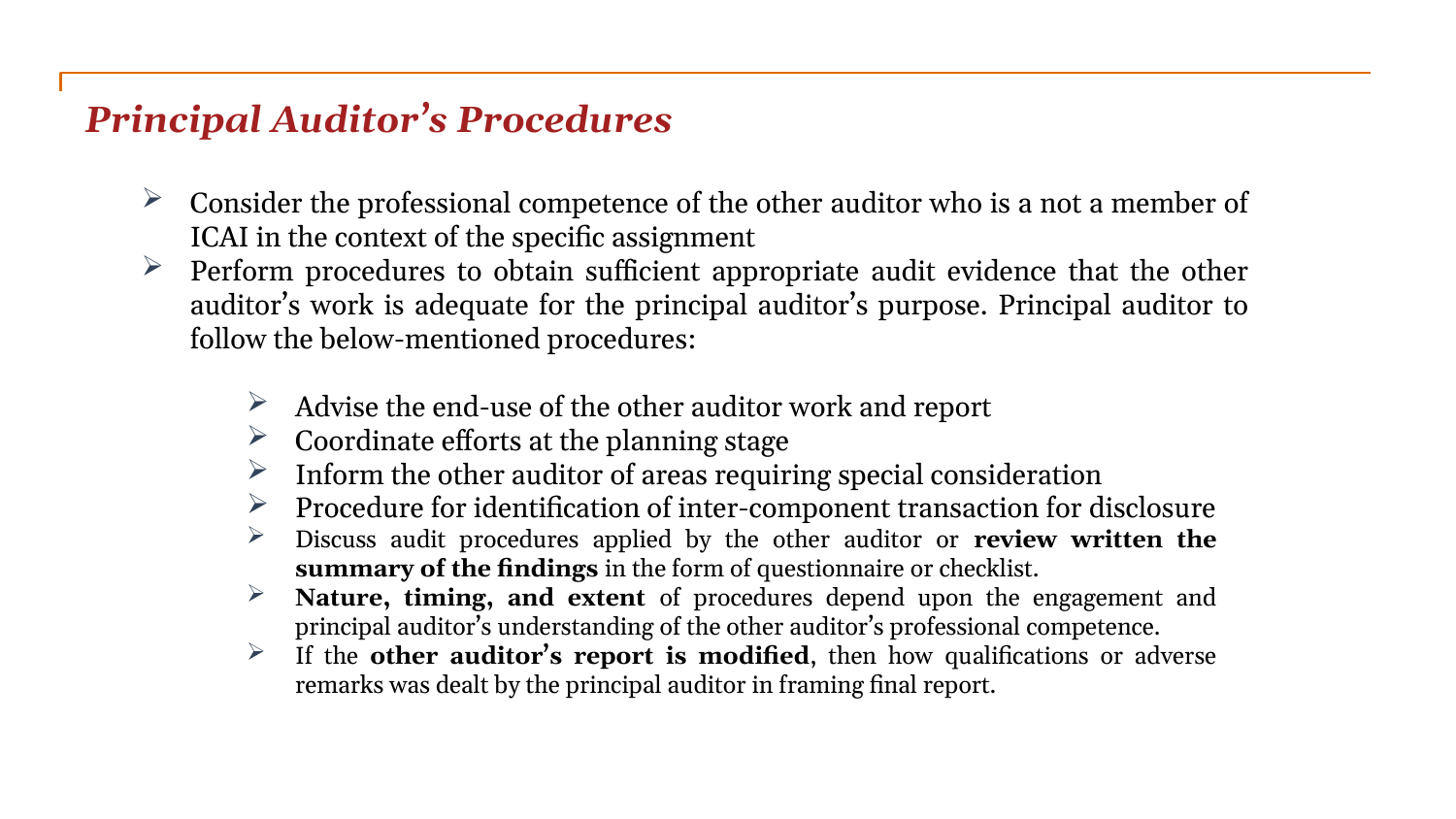

Principal Auditor’s Procedures
Consider the professional competence of the other auditor who is a not a member of ICAI in the context of the specific assignment
Perform procedures to obtain sufficient appropriate audit evidence that the other auditor’s work is adequate for the principal auditor’s purpose. Principal auditor to follow the below-mentioned procedures:

Advise the end-use of the other auditor work and report
Coordinate efforts at the planning stage
Inform the other auditor of areas requiring special consideration
Procedure for identification of inter-component transaction for disclosure
Discuss audit procedures applied by the other auditor or review written the summary of the findings in the form of questionnaire or checklist.
Nature, timing, and extent of procedures depend upon the engagement and principal auditor’s understanding of the other auditor’s professional competence.
If the other auditor’s report is modified, then how qualifications or adverse remarks was dealt by the principal auditor in framing final report.